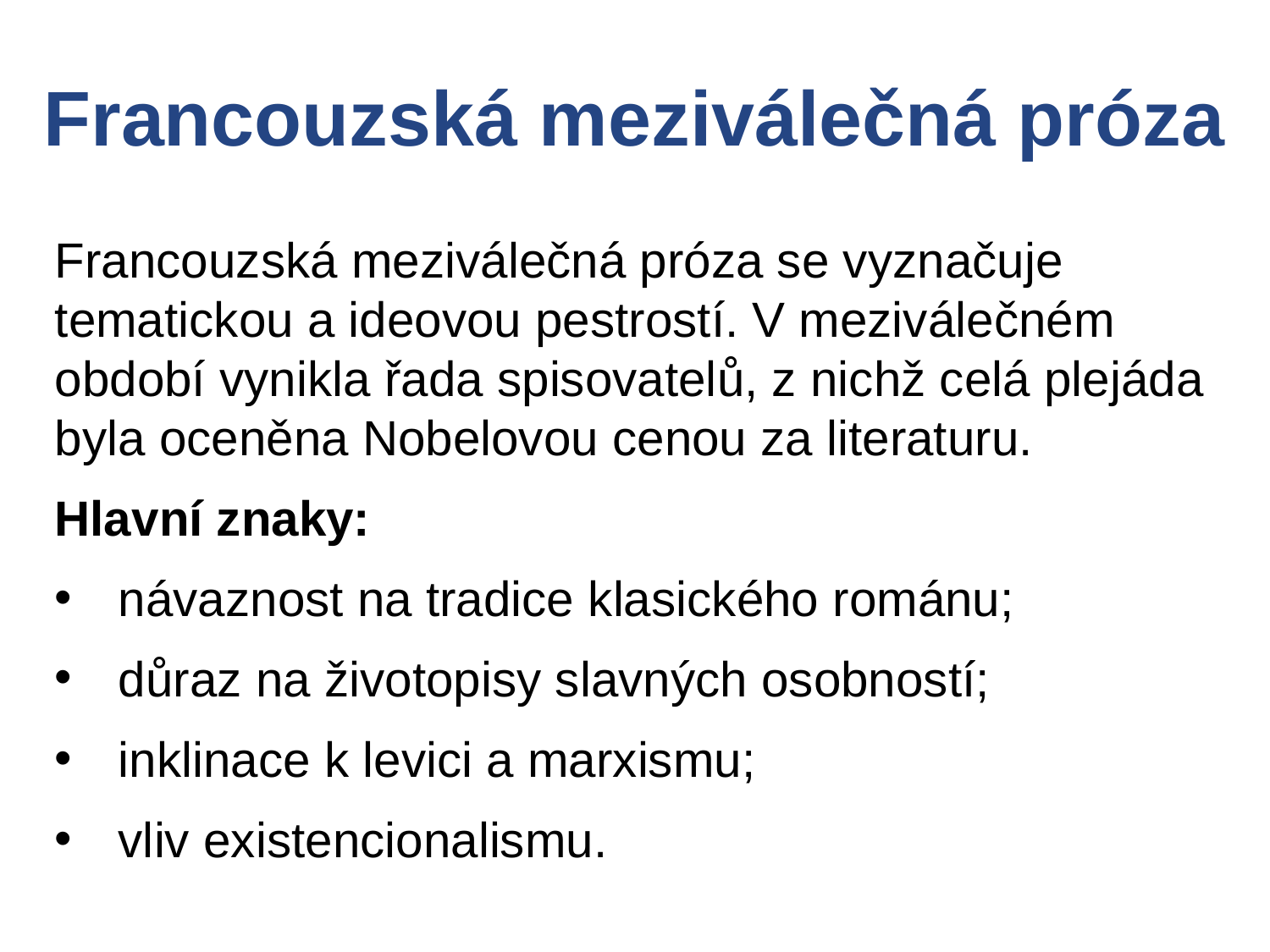

Francouzská meziválečná próza
Francouzská meziválečná próza se vyznačuje tematickou a ideovou pestrostí. V meziválečném období vynikla řada spisovatelů, z nichž celá plejáda byla oceněna Nobelovou cenou za literaturu.
Hlavní znaky:
návaznost na tradice klasického románu;
důraz na životopisy slavných osobností;
inklinace k levici a marxismu;
vliv existencionalismu.